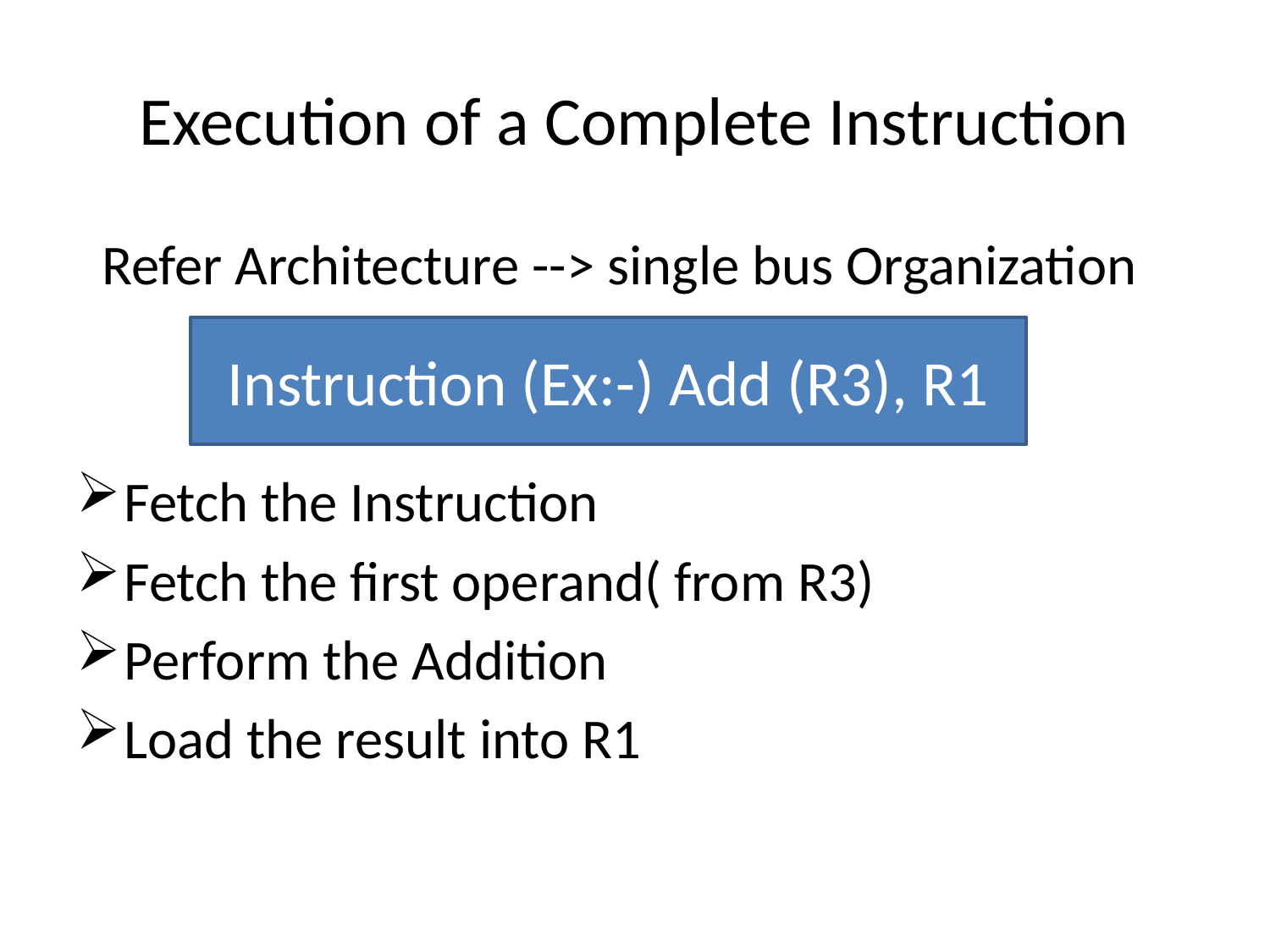

# Execution of a Complete Instruction
  Refer Architecture --> single bus Organization

Fetch the Instruction
Fetch the first operand( from R3)
Perform the Addition
Load the result into R1
Instruction (Ex:-) Add (R3), R1